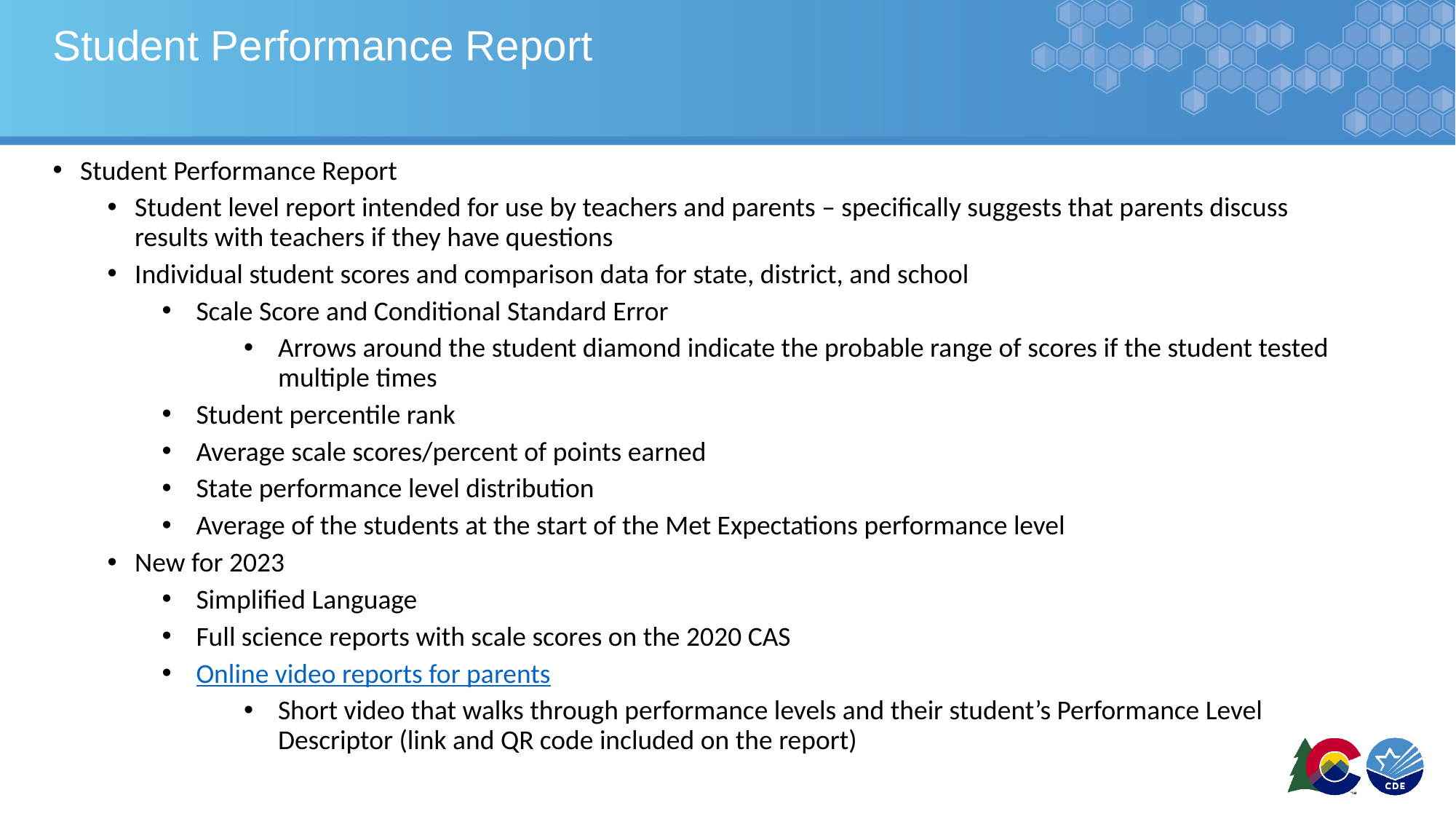

# Student Performance Report
Student Performance Report
Student level report intended for use by teachers and parents – specifically suggests that parents discuss results with teachers if they have questions
Individual student scores and comparison data for state, district, and school
Scale Score and Conditional Standard Error
Arrows around the student diamond indicate the probable range of scores if the student tested multiple times
Student percentile rank
Average scale scores/percent of points earned
State performance level distribution
Average of the students at the start of the Met Expectations performance level
New for 2023
Simplified Language
Full science reports with scale scores on the 2020 CAS
Online video reports for parents
Short video that walks through performance levels and their student’s Performance Level Descriptor (link and QR code included on the report)